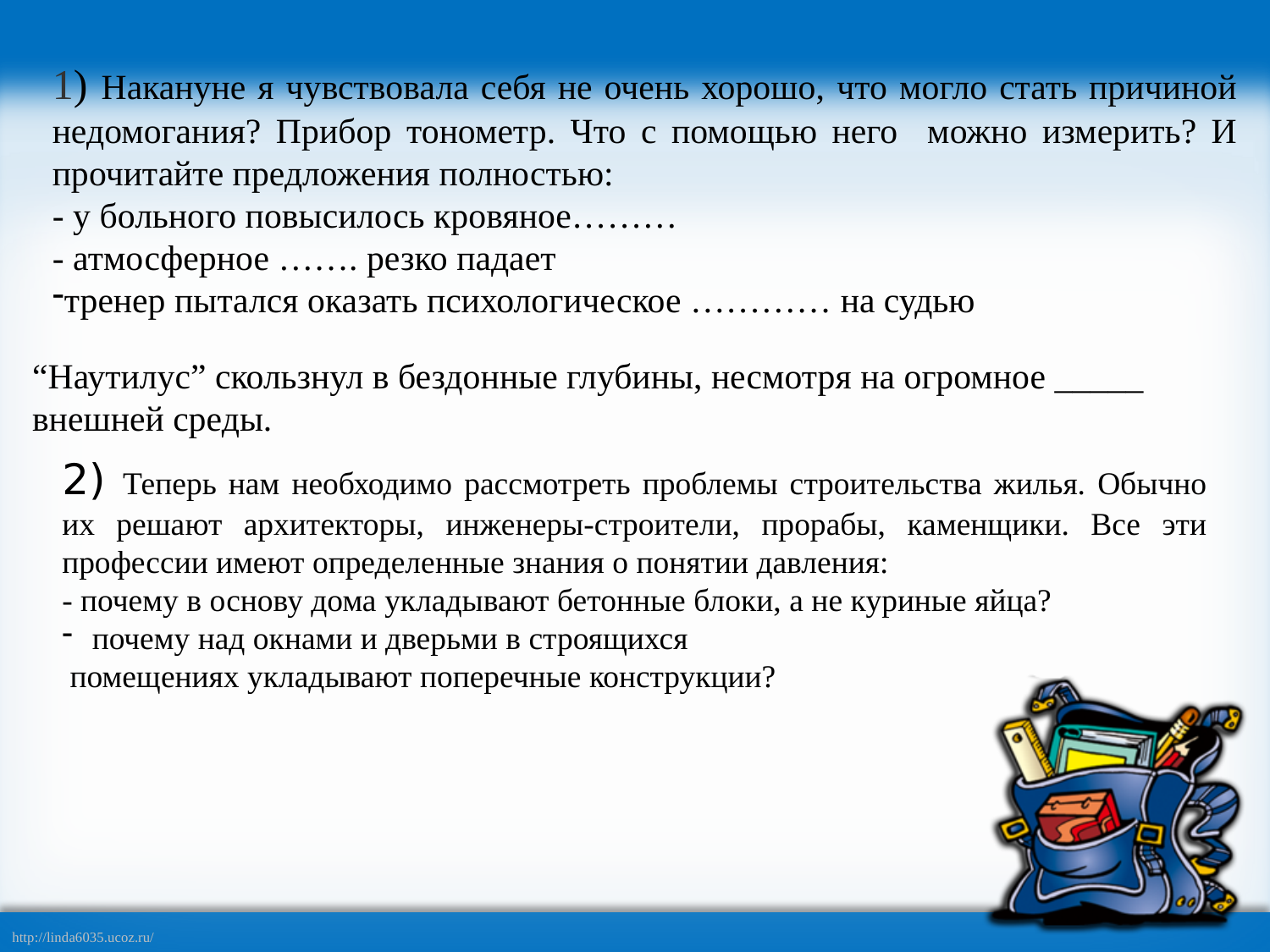

1) Накануне я чувствовала себя не очень хорошо, что могло стать причиной недомогания? Прибор тонометр. Что с помощью него  можно измерить? И прочитайте предложения полностью:
- у больного повысилось кровяное………
- атмосферное ……. резко падает
тренер пытался оказать психологическое ………… на судью

“Наутилус” скользнул в бездонные глубины, несмотря на огромное _____ внешней среды.
2) Теперь нам необходимо рассмотреть проблемы строительства жилья. Обычно их решают архитекторы, инженеры-строители, прорабы, каменщики. Все эти профессии имеют определенные знания о понятии давления:
- почему в основу дома укладывают бетонные блоки, а не куриные яйца?
почему над окнами и дверьми в строящихся
 помещениях укладывают поперечные конструкции?